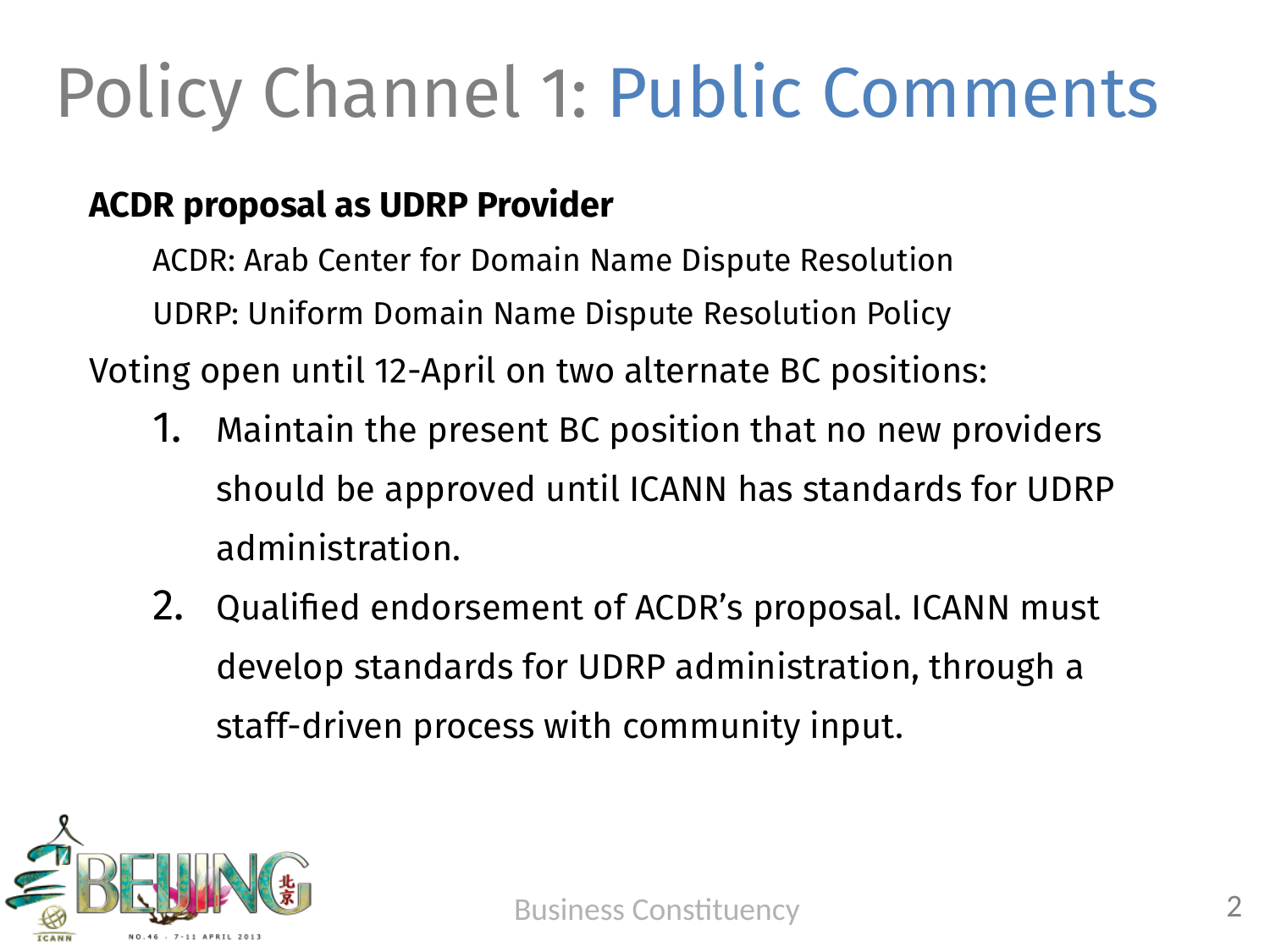

Policy Channel 1: Public Comments
ACDR proposal as UDRP Provider
ACDR: Arab Center for Domain Name Dispute Resolution
UDRP: Uniform Domain Name Dispute Resolution Policy
Voting open until 12-April on two alternate BC positions:
Maintain the present BC position that no new providers should be approved until ICANN has standards for UDRP administration.
Qualified endorsement of ACDR’s proposal. ICANN must develop standards for UDRP administration, through a staff-driven process with community input.

2
Business Constituency